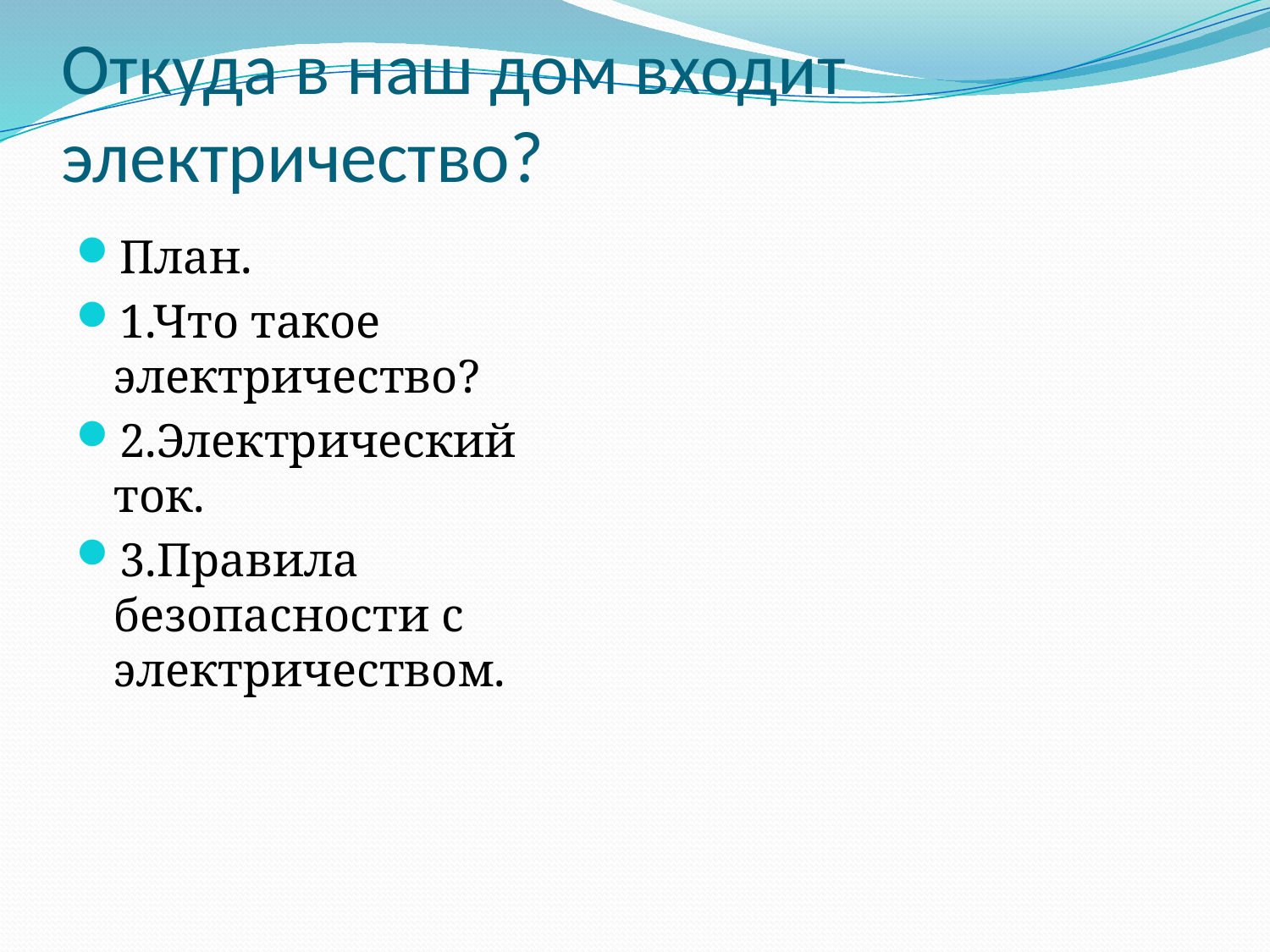

# Откуда в наш дом входит электричество?
План.
1.Что такое электричество?
2.Электрический ток.
3.Правила безопасности с электричеством.